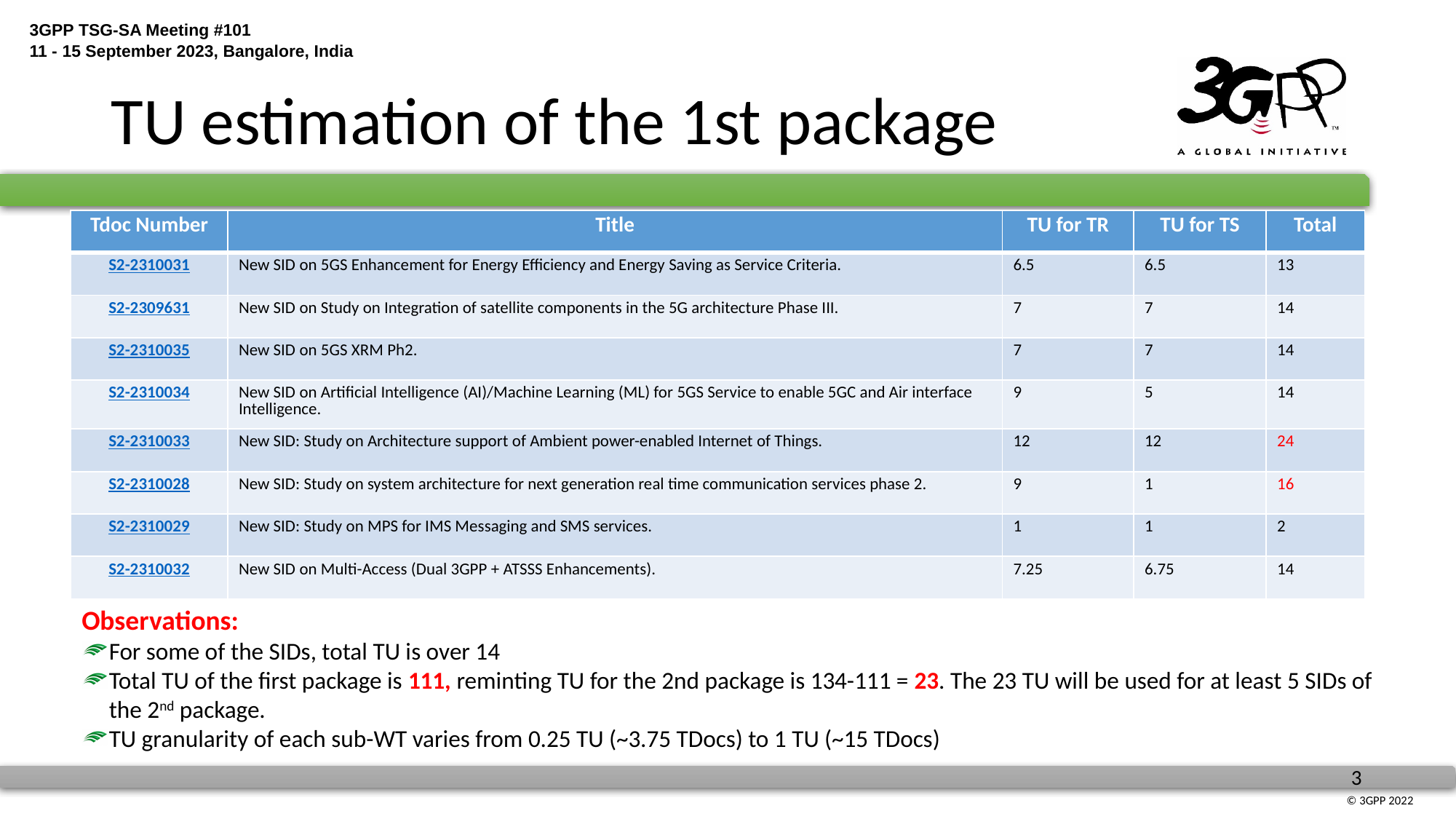

# TU estimation of the 1st package
| Tdoc Number | Title | TU for TR | TU for TS | Total |
| --- | --- | --- | --- | --- |
| S2-2310031 | New SID on 5GS Enhancement for Energy Efficiency and Energy Saving as Service Criteria. | 6.5 | 6.5 | 13 |
| S2-2309631 | New SID on Study on Integration of satellite components in the 5G architecture Phase III. | 7 | 7 | 14 |
| S2-2310035 | New SID on 5GS XRM Ph2. | 7 | 7 | 14 |
| S2-2310034 | New SID on Artificial Intelligence (AI)/Machine Learning (ML) for 5GS Service to enable 5GC and Air interface Intelligence. | 9 | 5 | 14 |
| S2-2310033 | New SID: Study on Architecture support of Ambient power-enabled Internet of Things. | 12 | 12 | 24 |
| S2-2310028 | New SID: Study on system architecture for next generation real time communication services phase 2. | 9 | 1 | 16 |
| S2-2310029 | New SID: Study on MPS for IMS Messaging and SMS services. | 1 | 1 | 2 |
| S2-2310032 | New SID on Multi-Access (Dual 3GPP + ATSSS Enhancements). | 7.25 | 6.75 | 14 |
Observations:
For some of the SIDs, total TU is over 14
Total TU of the first package is 111, reminting TU for the 2nd package is 134-111 = 23. The 23 TU will be used for at least 5 SIDs of the 2nd package.
TU granularity of each sub-WT varies from 0.25 TU (~3.75 TDocs) to 1 TU (~15 TDocs)